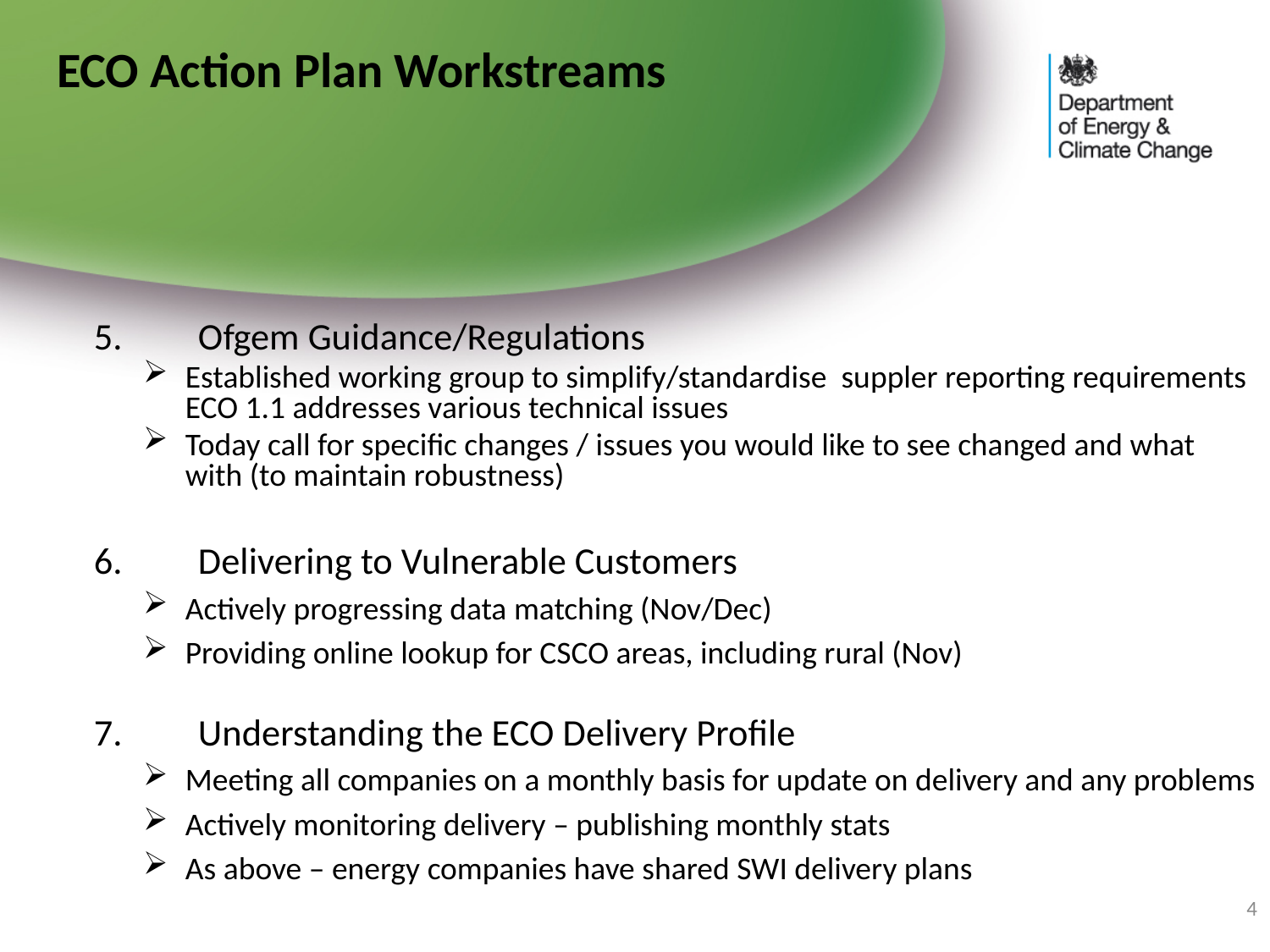

ECO Action Plan Workstreams
5.	Ofgem Guidance/Regulations
Established working group to simplify/standardise  suppler reporting requirements ECO 1.1 addresses various technical issues
Today call for specific changes / issues you would like to see changed and what with (to maintain robustness)

6.	Delivering to Vulnerable Customers
Actively progressing data matching (Nov/Dec)
Providing online lookup for CSCO areas, including rural (Nov)

7.	Understanding the ECO Delivery Profile
Meeting all companies on a monthly basis for update on delivery and any problems
Actively monitoring delivery – publishing monthly stats
As above – energy companies have shared SWI delivery plans

4